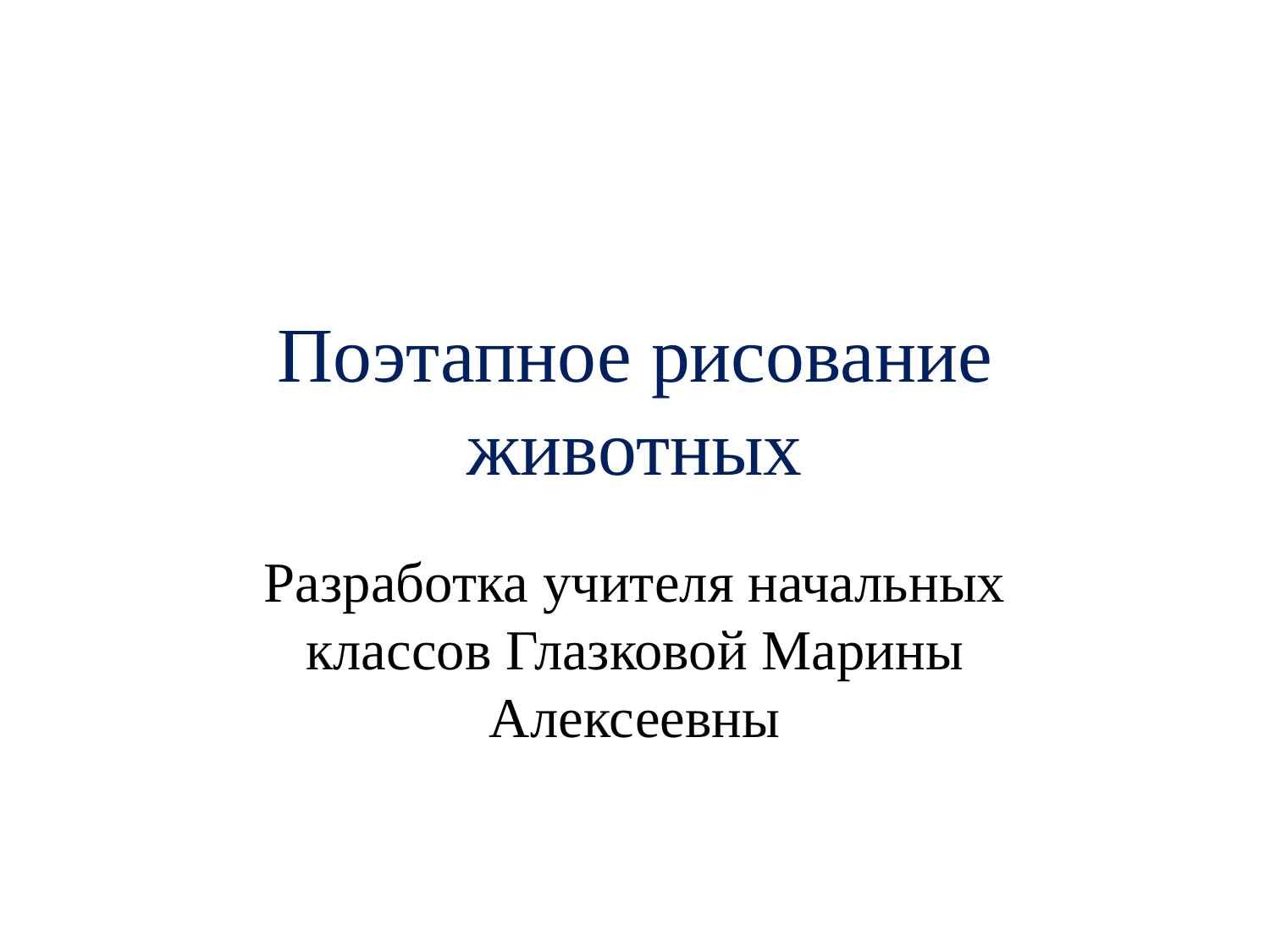

# Поэтапное рисование животных
Разработка учителя начальных классов Глазковой Марины Алексеевны